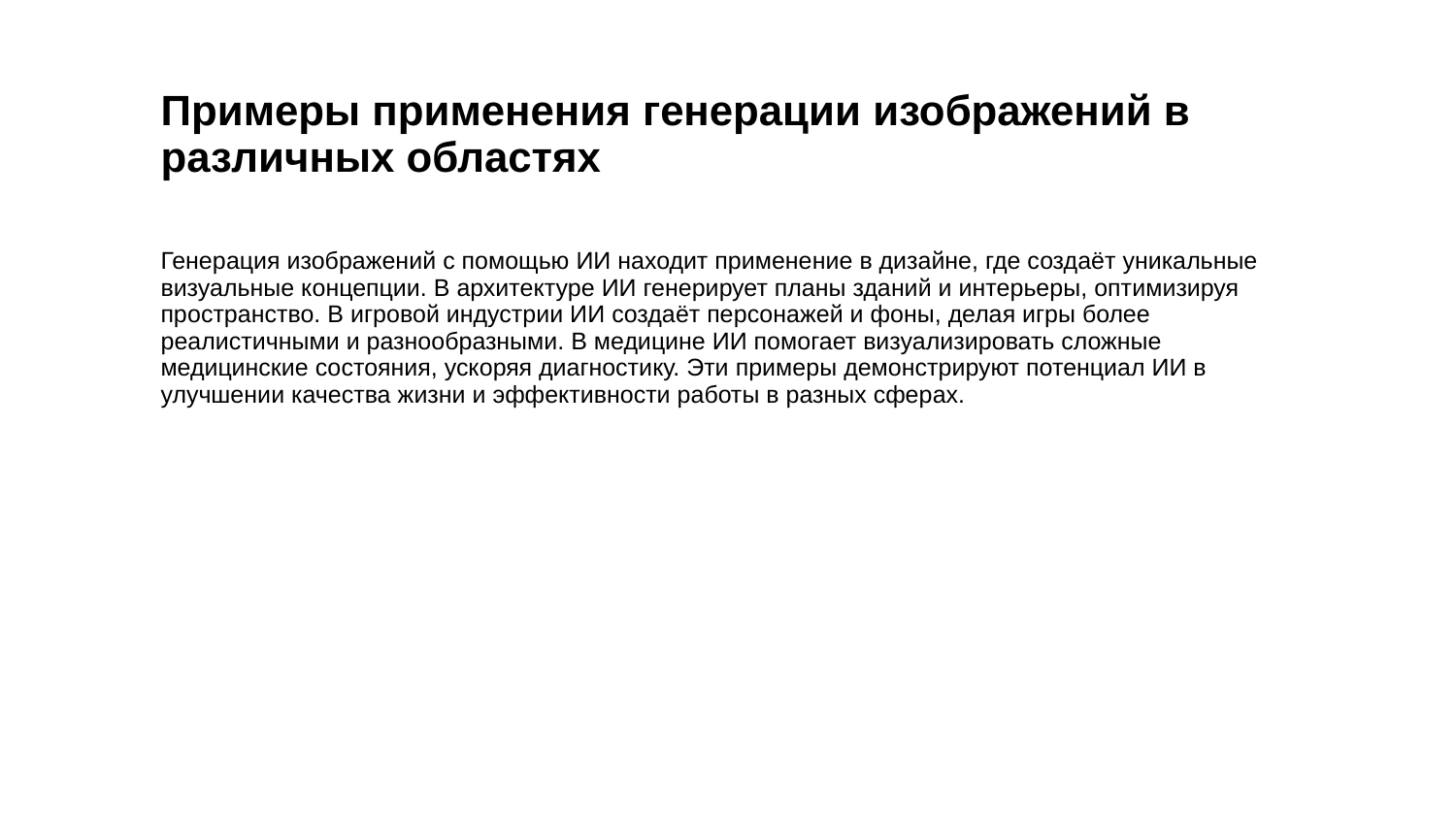

Примеры применения генерации изображений в различных областях
Генерация изображений с помощью ИИ находит применение в дизайне, где создаёт уникальные визуальные концепции. В архитектуре ИИ генерирует планы зданий и интерьеры, оптимизируя пространство. В игровой индустрии ИИ создаёт персонажей и фоны, делая игры более реалистичными и разнообразными. В медицине ИИ помогает визуализировать сложные медицинские состояния, ускоряя диагностику. Эти примеры демонстрируют потенциал ИИ в улучшении качества жизни и эффективности работы в разных сферах.